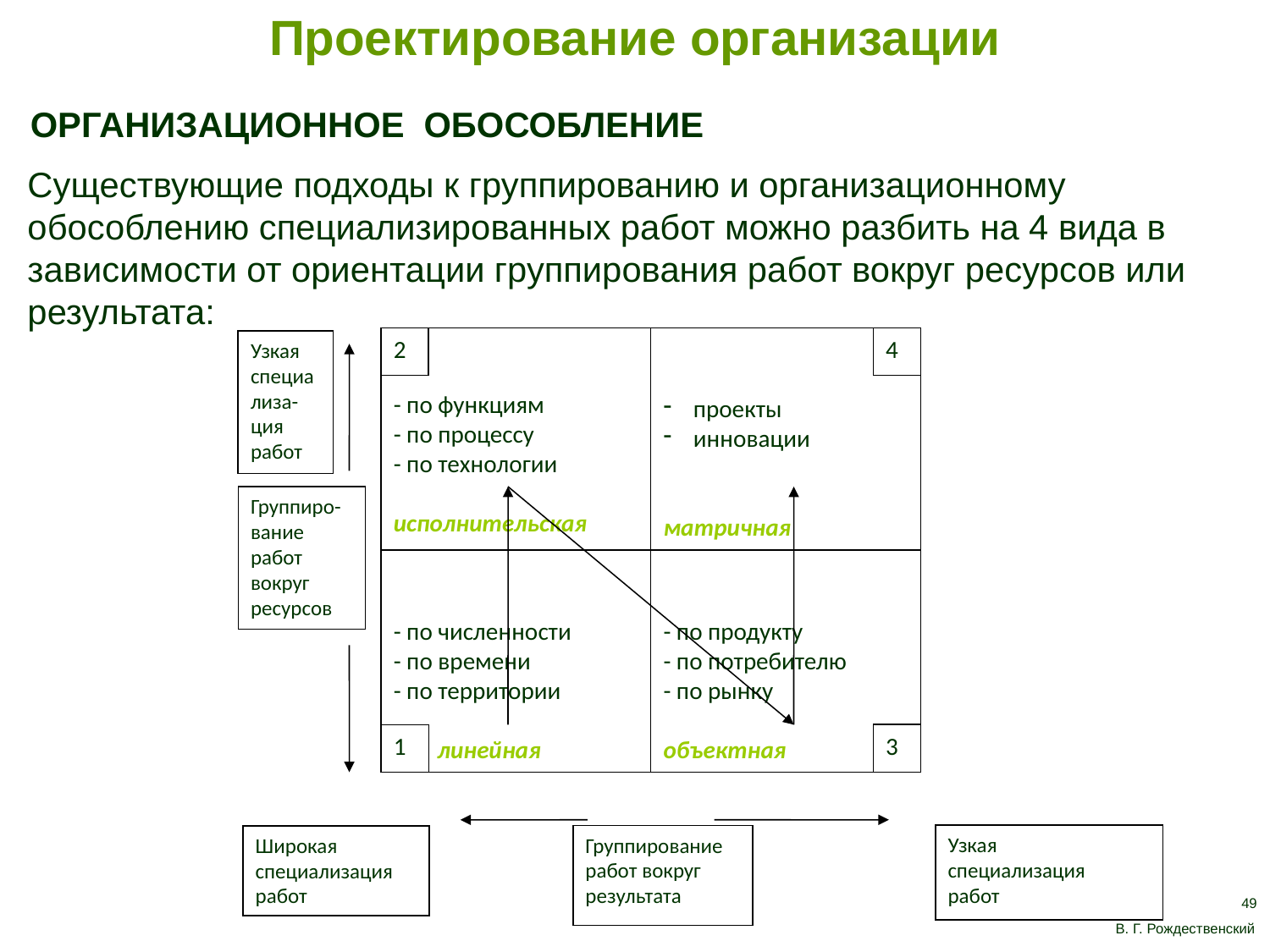

Проектирование организации

ОРГАНИЗАЦИОННОЕ  ОБОСОБЛЕНИЕ
Существующие подходы к группированию и организационному обособлению специализированных работ можно разбить на 4 вида в зависимости от ориентации группирования работ вокруг ресурсов или результата:

- по функциям
- по процессу
- по технологии

исполнительская
2

проекты
инновации

матричная
4
Узкая
специализа-ция
работ

Группиро-
вание работ
вокруг
ресурсов

- по численности
- по времени
- по территории

        линейная

- по продукту
- по потребителю
- по рынку

объектная

1
3

Узкая
специализация
работ
Широкая
специализация
работ
Группирование работ вокруг
результата
49
В. Г. Рождественский